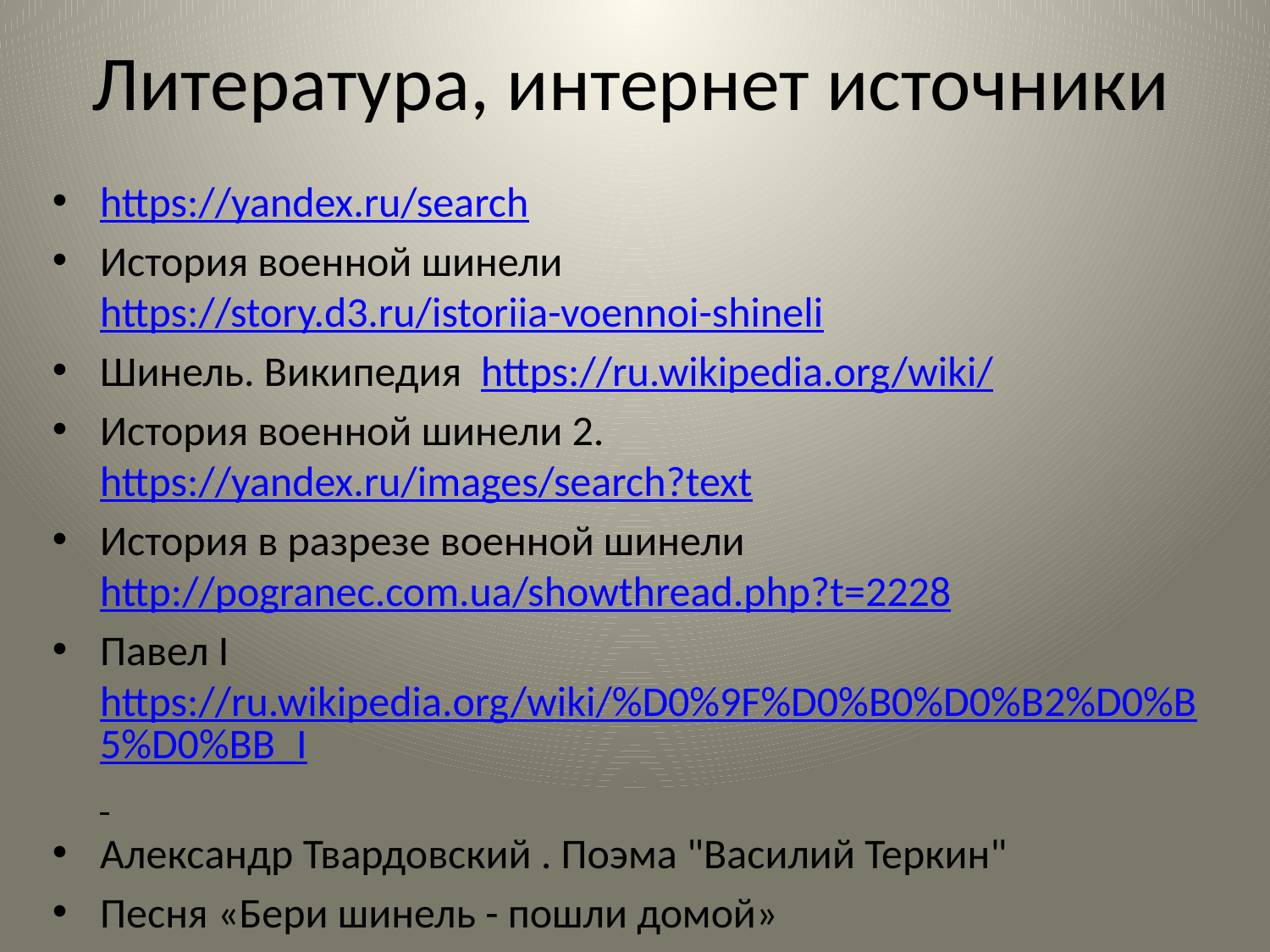

# Литература, интернет источники
https://yandex.ru/search
История военной шинели  https://story.d3.ru/istoriia-voennoi-shineli
Шинель. Википедия  https://ru.wikipedia.org/wiki/
История военной шинели 2.  https://yandex.ru/images/search?text
История в разрезе военной шинели http://pogranec.com.ua/showthread.php?t=2228
Павел I https://ru.wikipedia.org/wiki/%D0%9F%D0%B0%D0%B2%D0%B5%D0%BB_I
Александр Твардовский . Поэма "Василий Теркин"
Песня «Бери шинель - пошли домой»